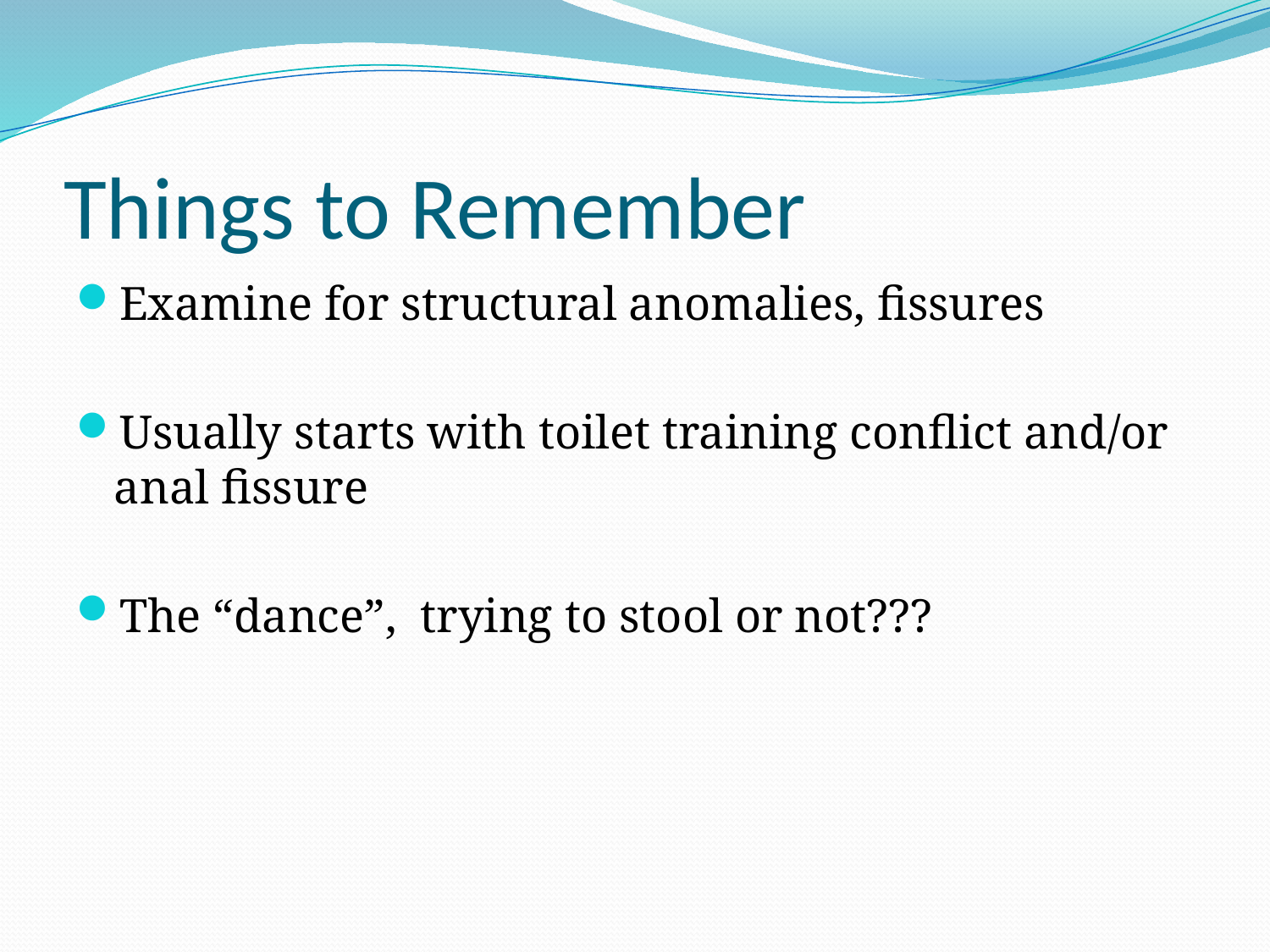

# Things to Remember
Examine for structural anomalies, fissures

Usually starts with toilet training conflict and/or anal fissure

The “dance”,  trying to stool or not???